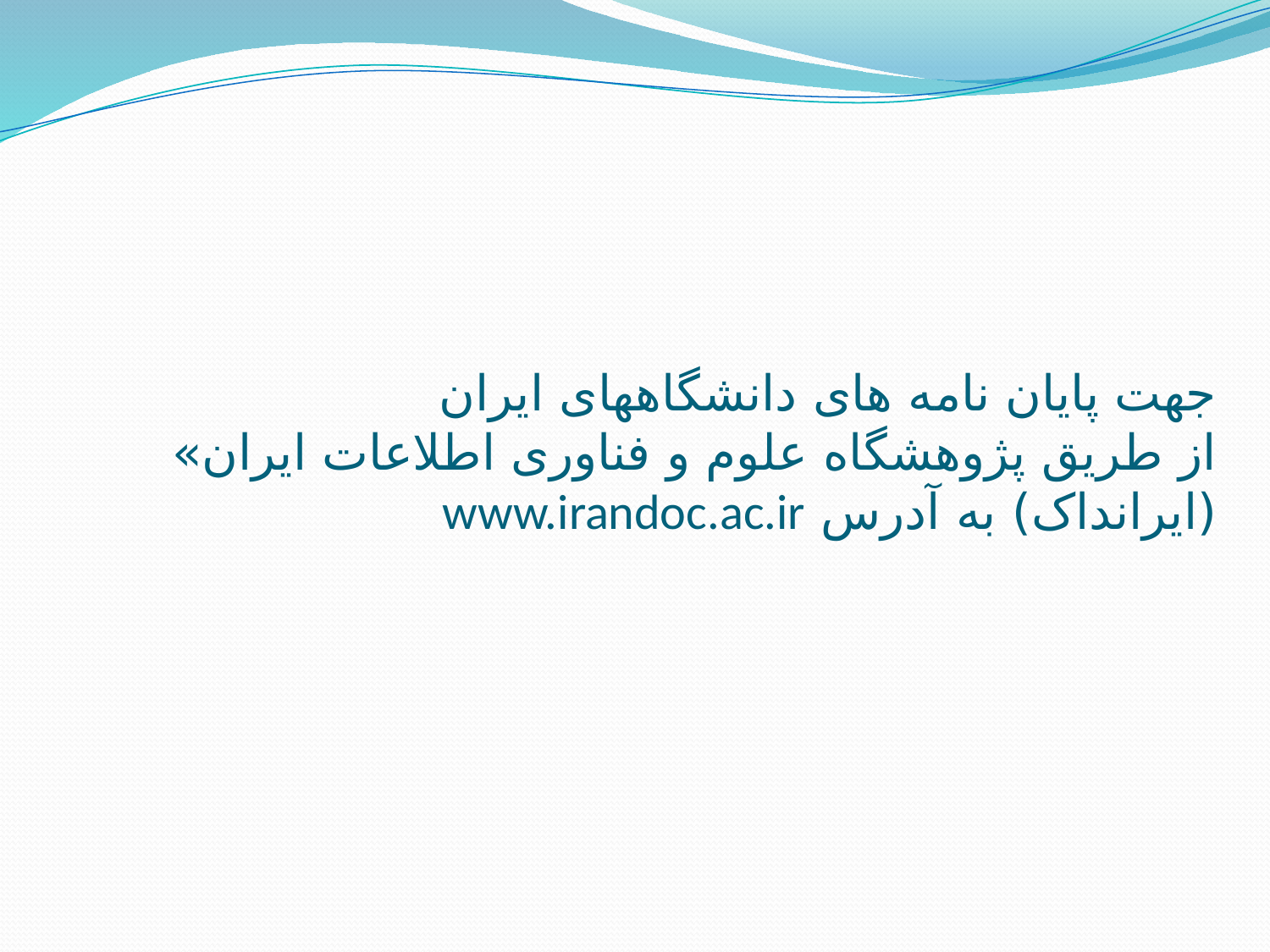

# جهت پایان نامه های دانشگاههای ایران از طریق پژوهشگاه علوم و فناوری اطلاعات ایران» (ایرانداک) به آدرس www.irandoc.ac.ir